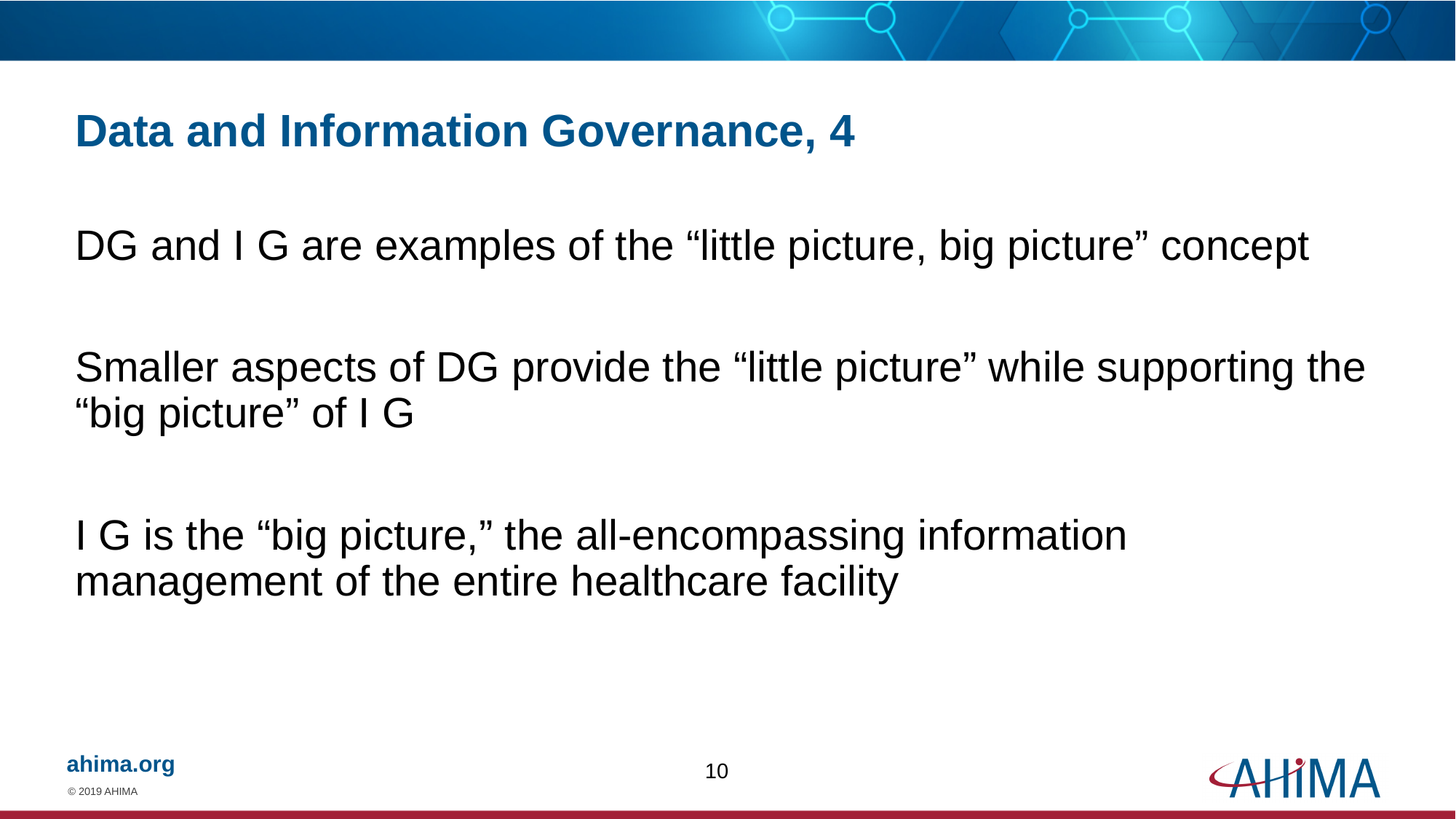

# Data and Information Governance, 4
DG and I G are examples of the “little picture, big picture” concept

Smaller aspects of DG provide the “little picture” while supporting the “big picture” of I G

I G is the “big picture,” the all-encompassing information management of the entire healthcare facility